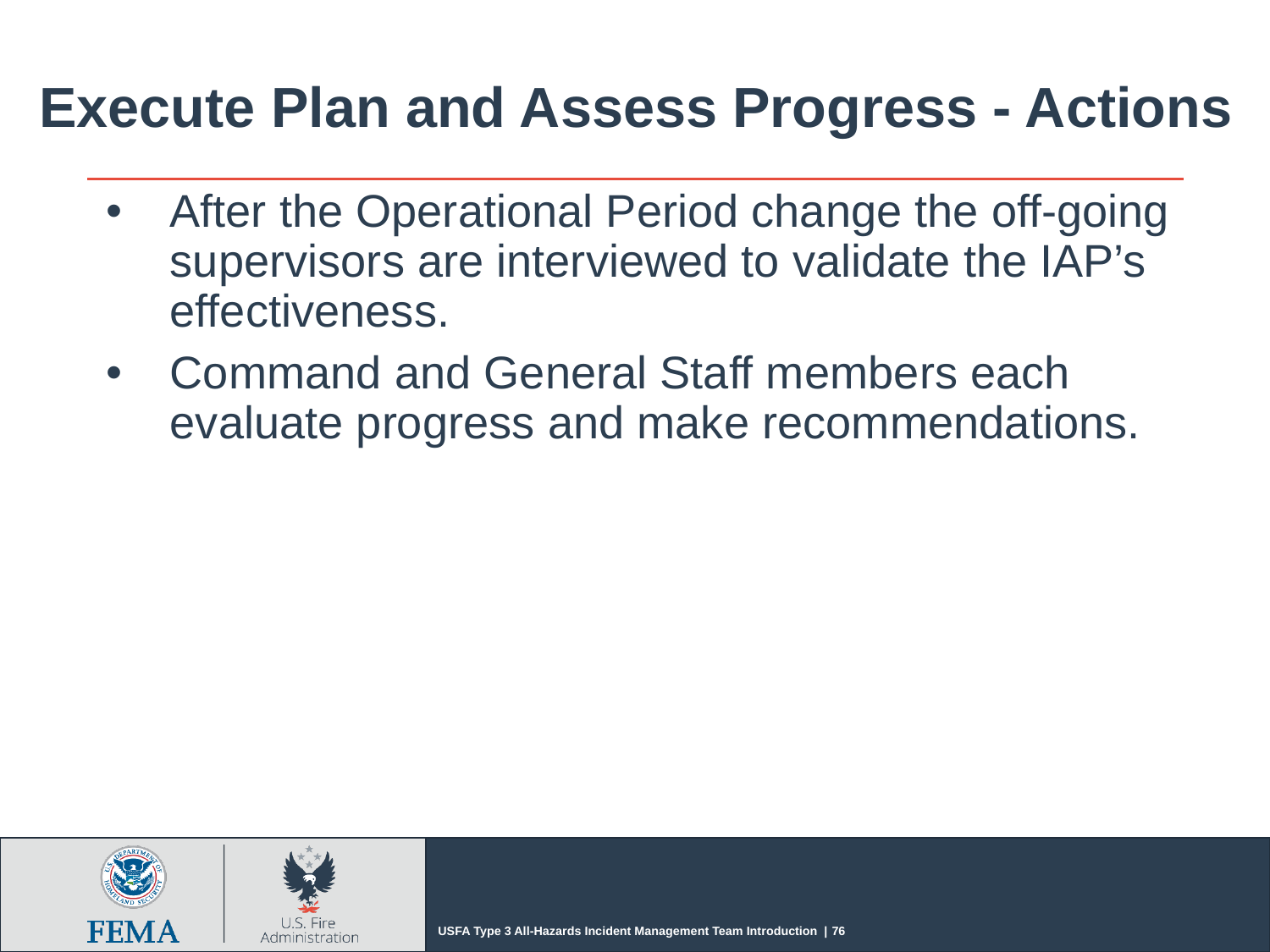

# Execute Plan and Assess Progress - Actions
After the Operational Period change the off-going supervisors are interviewed to validate the IAP’s effectiveness.
Command and General Staff members each evaluate progress and make recommendations.

USFA Type 3 All-Hazards Incident Management Team Introduction  | 76